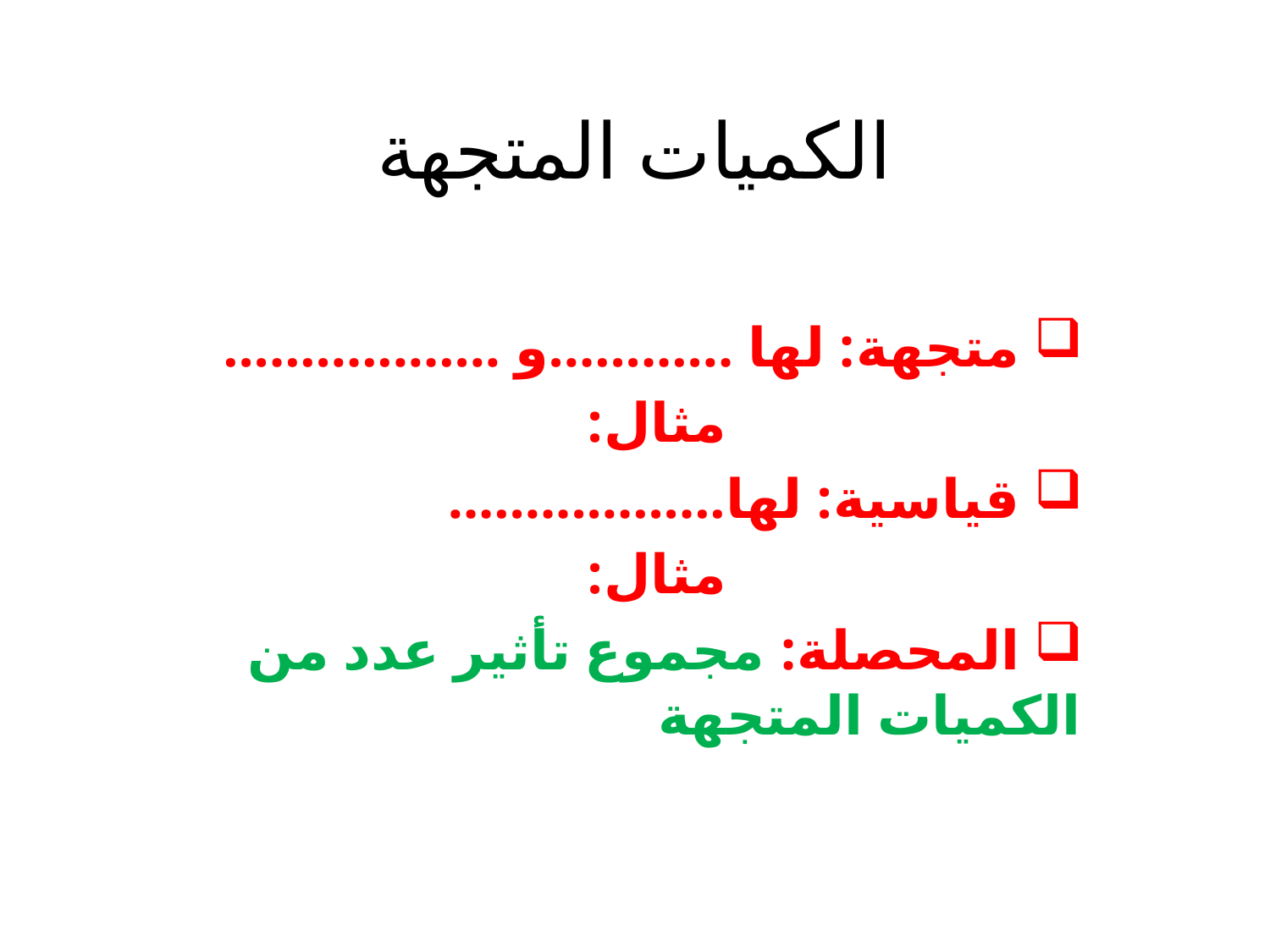

# الكميات المتجهة
 متجهة: لها ............و ..................
مثال:
 قياسية: لها..................
مثال:
 المحصلة: مجموع تأثير عدد من الكميات المتجهة